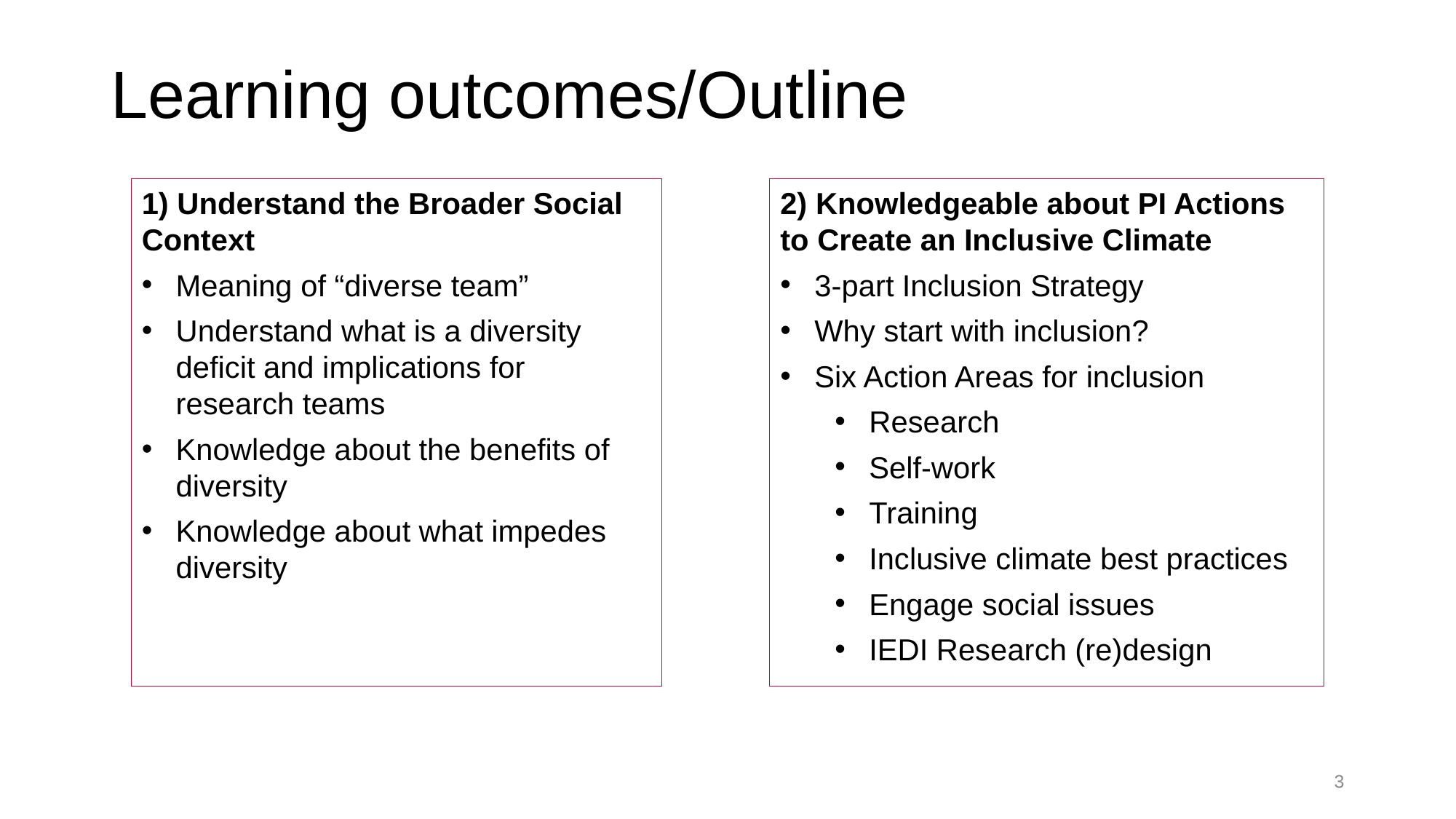

# Learning outcomes/Outline
1) Understand the Broader Social Context
Meaning of “diverse team”
Understand what is a diversity deficit and implications for research teams
Knowledge about the benefits of diversity
Knowledge about what impedes diversity

2) Knowledgeable about PI Actions  to Create an Inclusive Climate
3-part Inclusion Strategy
Why start with inclusion?
Six Action Areas for inclusion
Research
Self-work
Training
Inclusive climate best practices
Engage social issues
IEDI Research (re)design

3